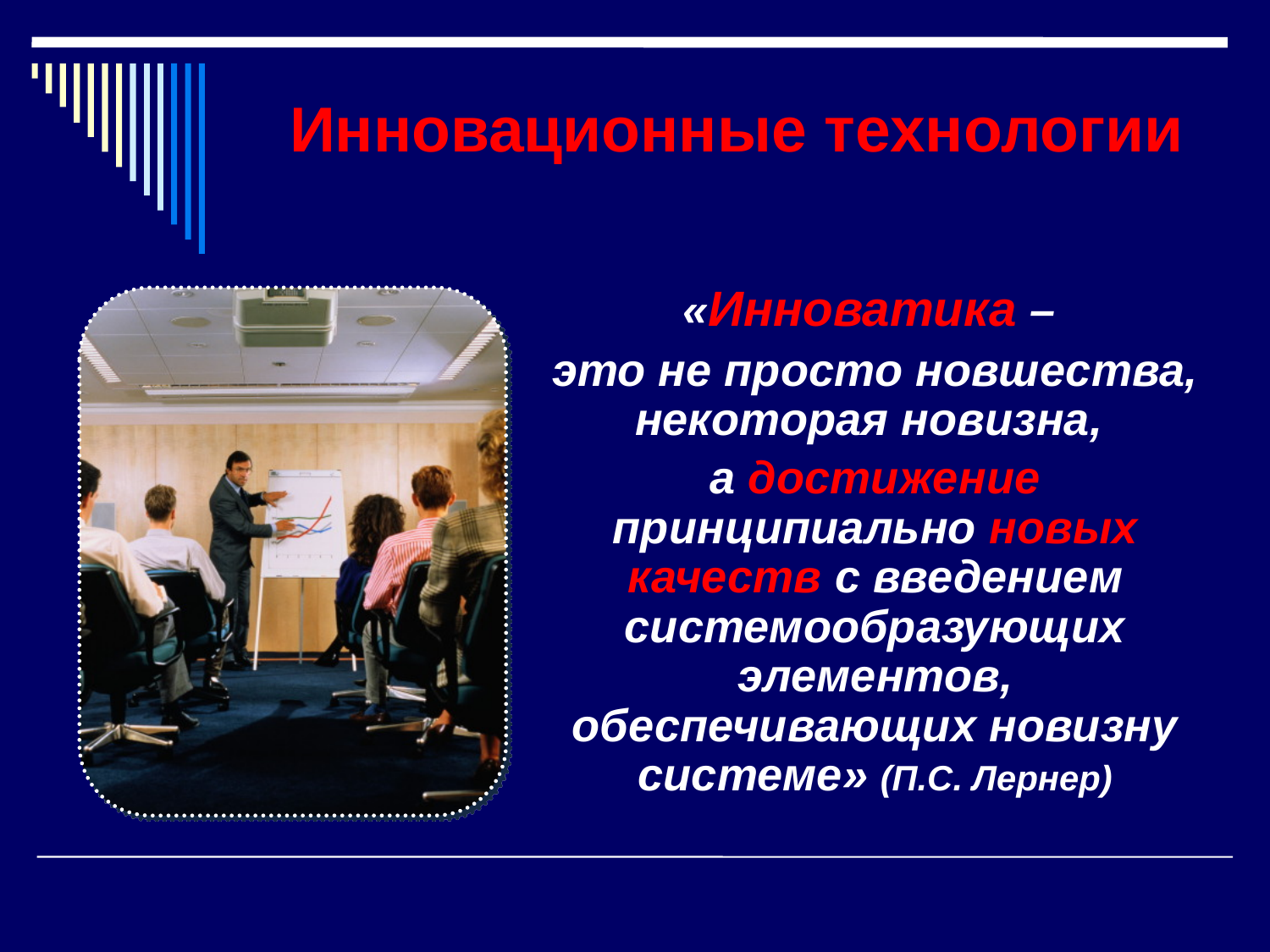

# Инновационные технологии
«Инноватика –
это не просто новшества, некоторая новизна,
а достижение принципиально новых качеств с введением системообразующих элементов, обеспечивающих новизну системе» (П.С. Лернер)